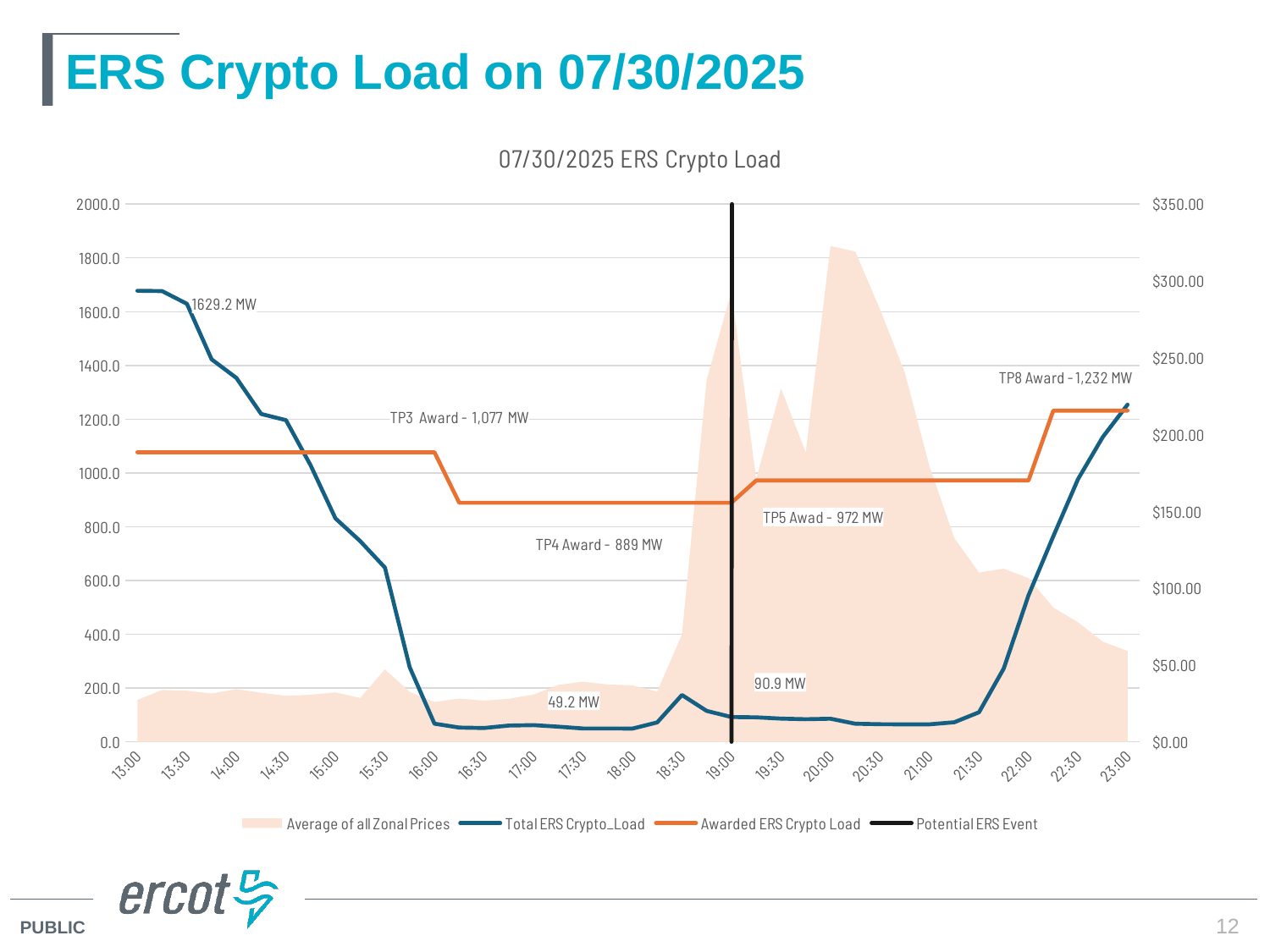

# ERS Crypto Load on 07/30/2025

### Chart: 07/30/2025 ERS Crypto Load

| Category | Average of all Zonal Prices | Total ERS Crypto_Load | Awarded ERS Crypto Load | Potential ERS Event |
|---|---|---|---|---|
| 45868.541666666664 | 27.24375 | 1677.716301996047 | 1077.0 | -100.0 |
| 45868.552083333336 | 33.70125 | 1676.3725837271645 | 1077.0 | -100.0 |
| 45868.5625 | 33.27125 | 1629.1511359294354 | 1077.0 | -100.0 |
| 45868.572916666664 | 31.358749999999993 | 1422.4197977641277 | 1077.0 | -100.0 |
| 45868.583333333336 | 34.2775 | 1353.3727589519515 | 1077.0 | -100.0 |
| 45868.59375 | 31.845000000000002 | 1219.3775327473525 | 1077.0 | -100.0 |
| 45868.604166666664 | 29.94625 | 1196.3868840512823 | 1077.0 | -100.0 |
| 45868.614583333336 | 30.57875 | 1027.6685075185526 | 1077.0 | -100.0 |
| 45868.625 | 32.16375 | 830.8390181215331 | 1077.0 | -100.0 |
| 45868.635416666664 | 28.46875 | 746.2269025917092 | 1077.0 | -100.0 |
| 45868.645833333336 | 47.12374999999999 | 647.7945655201966 | 1077.0 | -100.0 |
| 45868.65625 | 32.465 | 277.2692007167554 | 1077.0 | -100.0 |
| 45868.666666666664 | 25.858750000000004 | 67.46247134856158 | 1077.0 | -100.0 |
| 45868.677083333336 | 28.1275 | 52.90893255258022 | 889.0 | -100.0 |
| 45868.6875 | 26.7775 | 51.15566518147517 | 889.0 | -100.0 |
| 45868.697916666664 | 28.00125 | 60.39705008816357 | 889.0 | -100.0 |
| 45868.708333333336 | 30.731249999999996 | 62.04302686270529 | 889.0 | -100.0 |
| 45868.71875 | 36.964999999999996 | 56.13295221308344 | 889.0 | -100.0 |
| 45868.729166666664 | 39.10375 | 49.54334163293987 | 889.0 | -100.0 |
| 45868.739583333336 | 37.26 | 49.47475258474656 | 889.0 | -100.0 |
| 45868.75 | 36.7375 | 49.222877715806995 | 889.0 | -100.0 |
| 45868.760416666664 | 32.683749999999996 | 72.03235760585483 | 889.0 | -100.0 |
| 45868.770833333336 | 69.795 | 174.10941458339443 | 889.0 | -100.0 |
| 45868.78125 | 235.775 | 114.71819744489655 | 889.0 | -100.0 |
| 45868.791666666664 | 293.0475 | 92.06155224501873 | 889.0 | -100.0 |
| 45868.802083333336 | 171.12875 | 90.9228515318919 | 972.0 | 100000.0 |
| 45868.8125 | 229.91124999999997 | 86.15424976593107 | 972.0 | None |
| 45868.822916666664 | 188.3625 | 83.85546090738147 | 972.0 | None |
| 45868.833333333336 | 322.69 | 85.79244794793638 | 972.0 | None |
| 45868.84375 | 319.0825 | 67.15119166718803 | 972.0 | None |
| 45868.854166666664 | 281.45375 | 65.3415938118003 | 972.0 | None |
| 45868.864583333336 | 240.435 | 64.77799120758631 | 972.0 | None |
| 45868.875 | 179.26625 | 64.98353688579843 | 972.0 | None |
| 45868.885416666664 | 132.60875 | 72.63015268921777 | 972.0 | None |
| 45868.895833333336 | 110.10875 | 109.69608520436955 | 972.0 | None |
| 45868.90625 | 112.6525 | 272.5860972830568 | 972.0 | None |
| 45868.916666666664 | 106.4875 | 545.0012766024078 | 972.0 | None |
| 45868.927083333336 | 87.36999999999999 | 764.3171717061575 | 1232.0 | None |
| 45868.9375 | 77.7125 | 977.0082317591529 | 1232.0 | None |
| 45868.947916666664 | 65.0975 | 1133.559800424321 | 1232.0 | None |
| 45868.958333333336 | 59.06625 | 1254.074421502414 | 1232.0 | None |
12